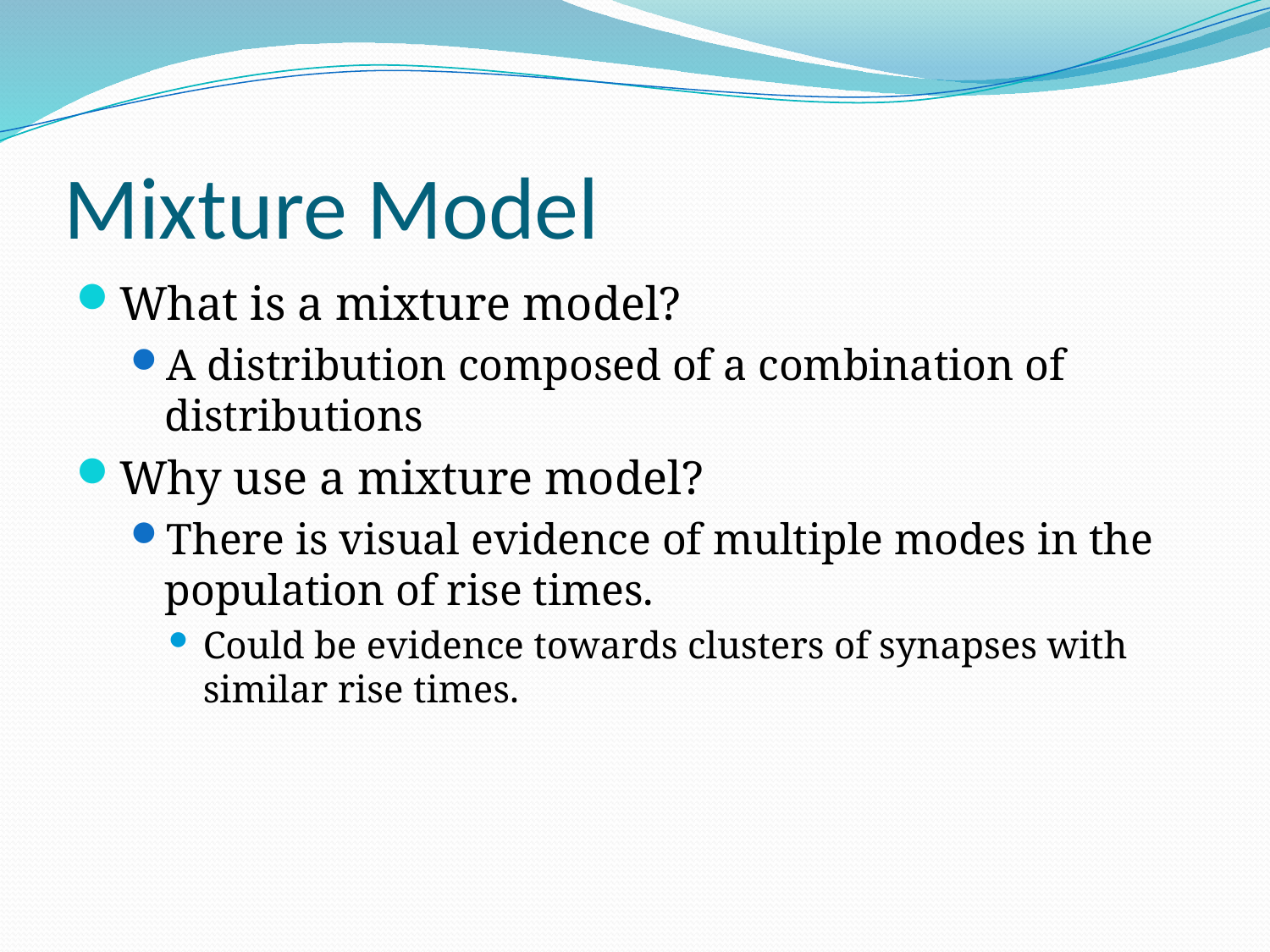

# Mixture Model
What is a mixture model?
A distribution composed of a combination of distributions
Why use a mixture model?
There is visual evidence of multiple modes in the population of rise times.
Could be evidence towards clusters of synapses with similar rise times.